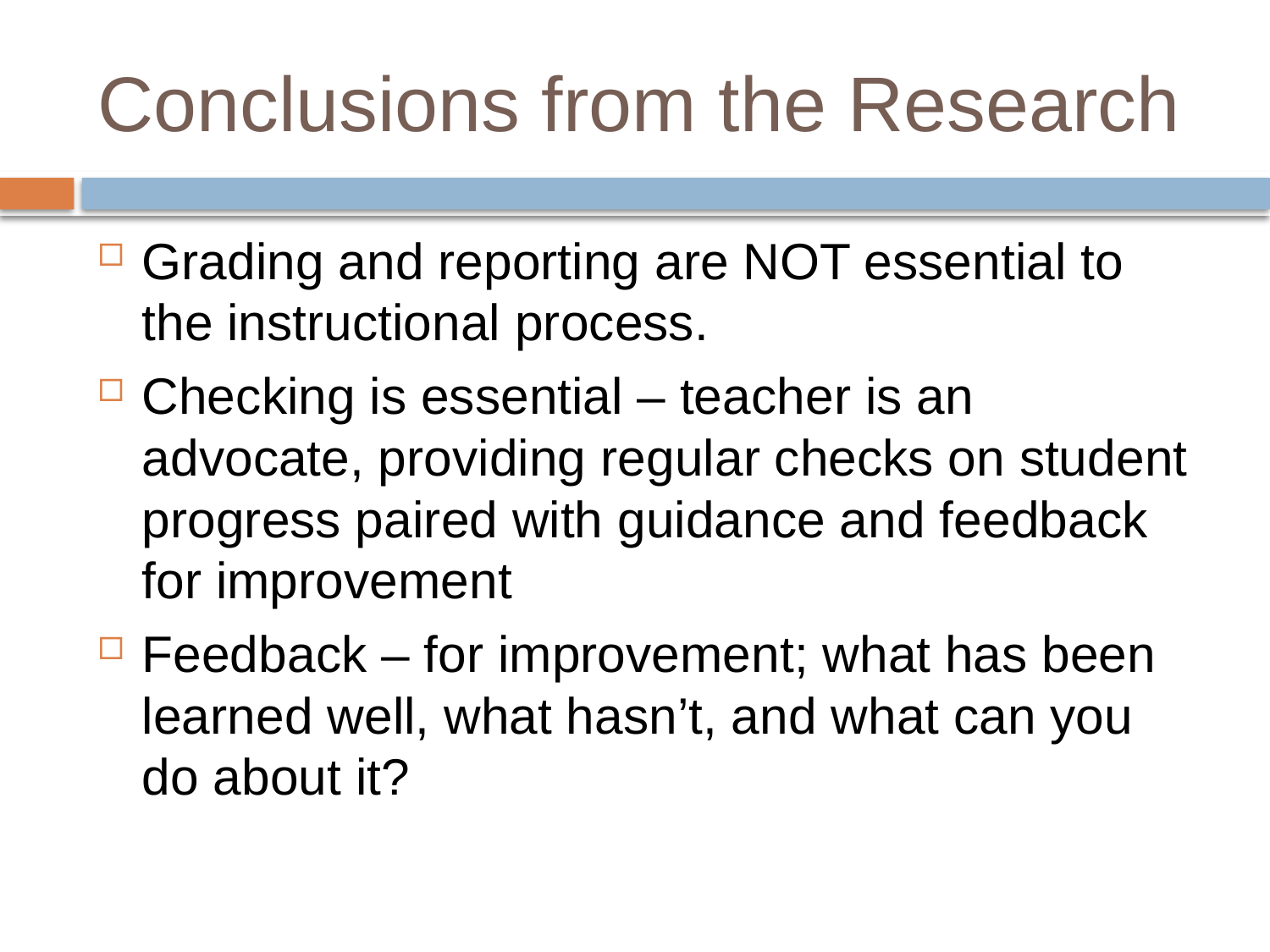

# Conclusions from the Research
Grading and reporting are NOT essential to the instructional process.
Checking is essential – teacher is an advocate, providing regular checks on student progress paired with guidance and feedback for improvement
Feedback – for improvement; what has been learned well, what hasn’t, and what can you do about it?